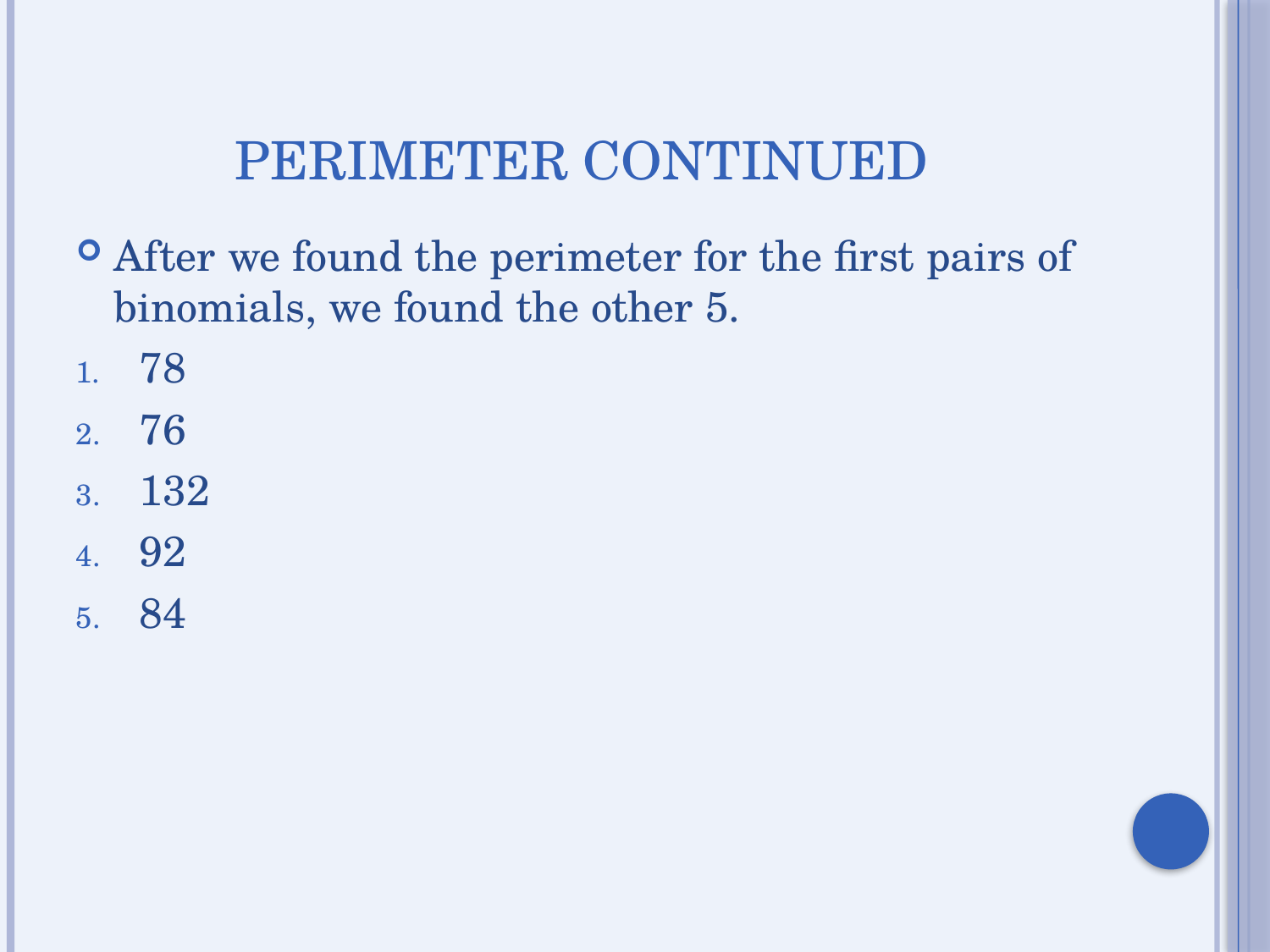

# Perimeter continued
After we found the perimeter for the first pairs of binomials, we found the other 5.
78
76
132
92
84